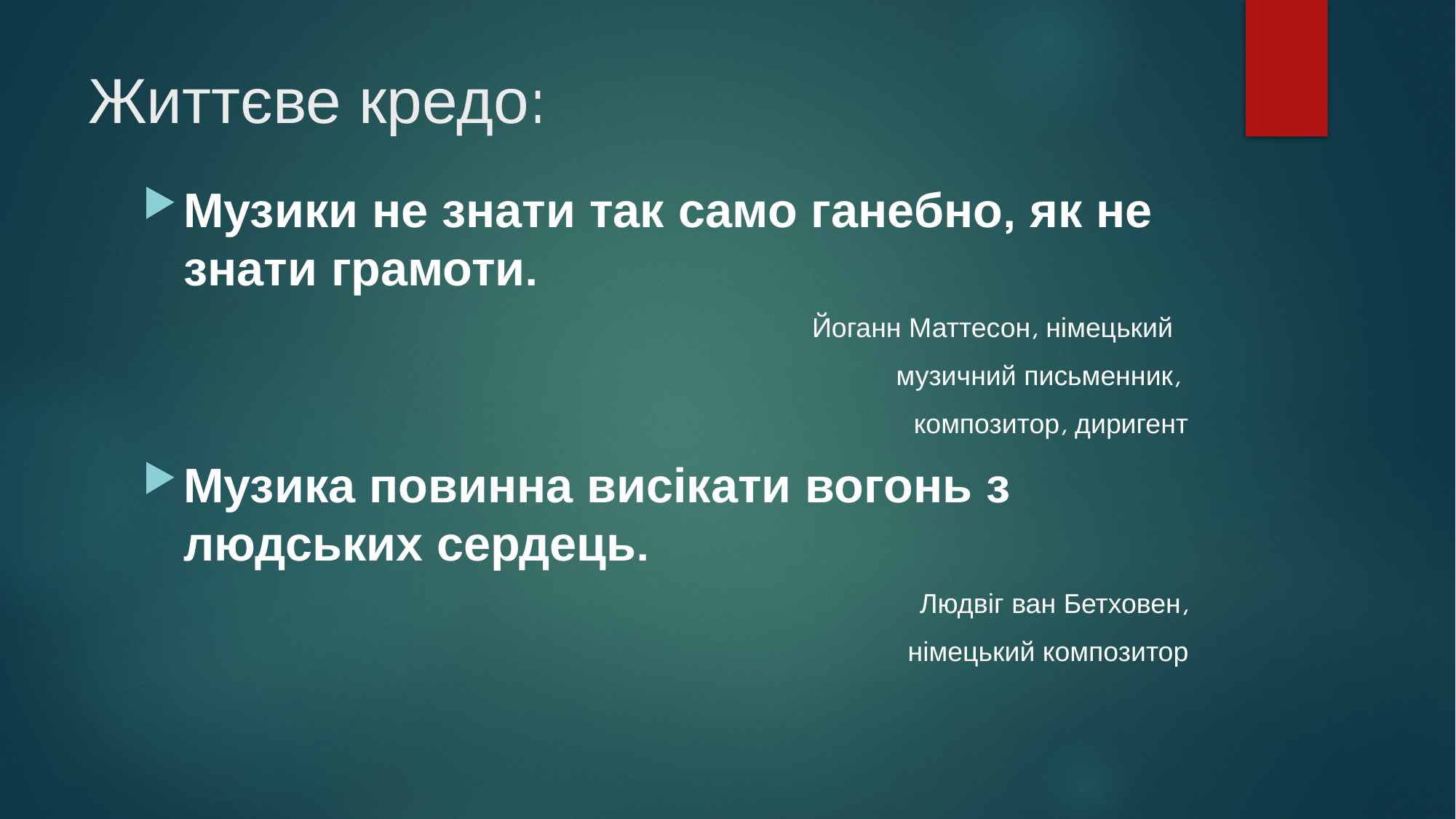

# Життєве кредо:
Музики не знати так само ганебно, як не знати грамоти.
Йоганн Маттесон, німецький
музичний письменник,
 композитор, диригент
Музика повинна висікати вогонь з людських сердець.
Людвіг ван Бетховен,
 німецький композитор